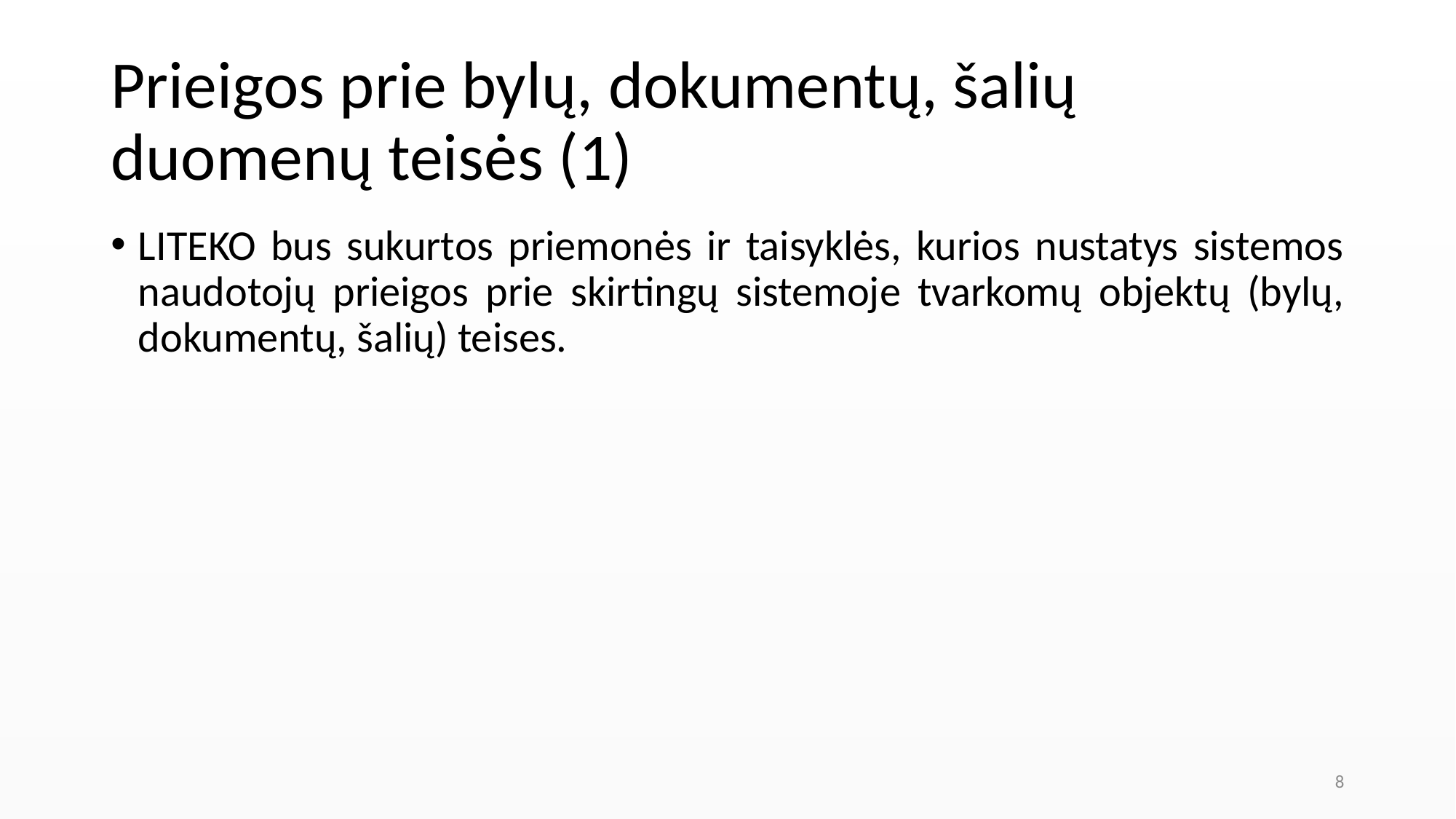

# Prieigos prie bylų, dokumentų, šalių duomenų teisės (1)
LITEKO bus sukurtos priemonės ir taisyklės, kurios nustatys sistemos naudotojų prieigos prie skirtingų sistemoje tvarkomų objektų (bylų, dokumentų, šalių) teises.
8